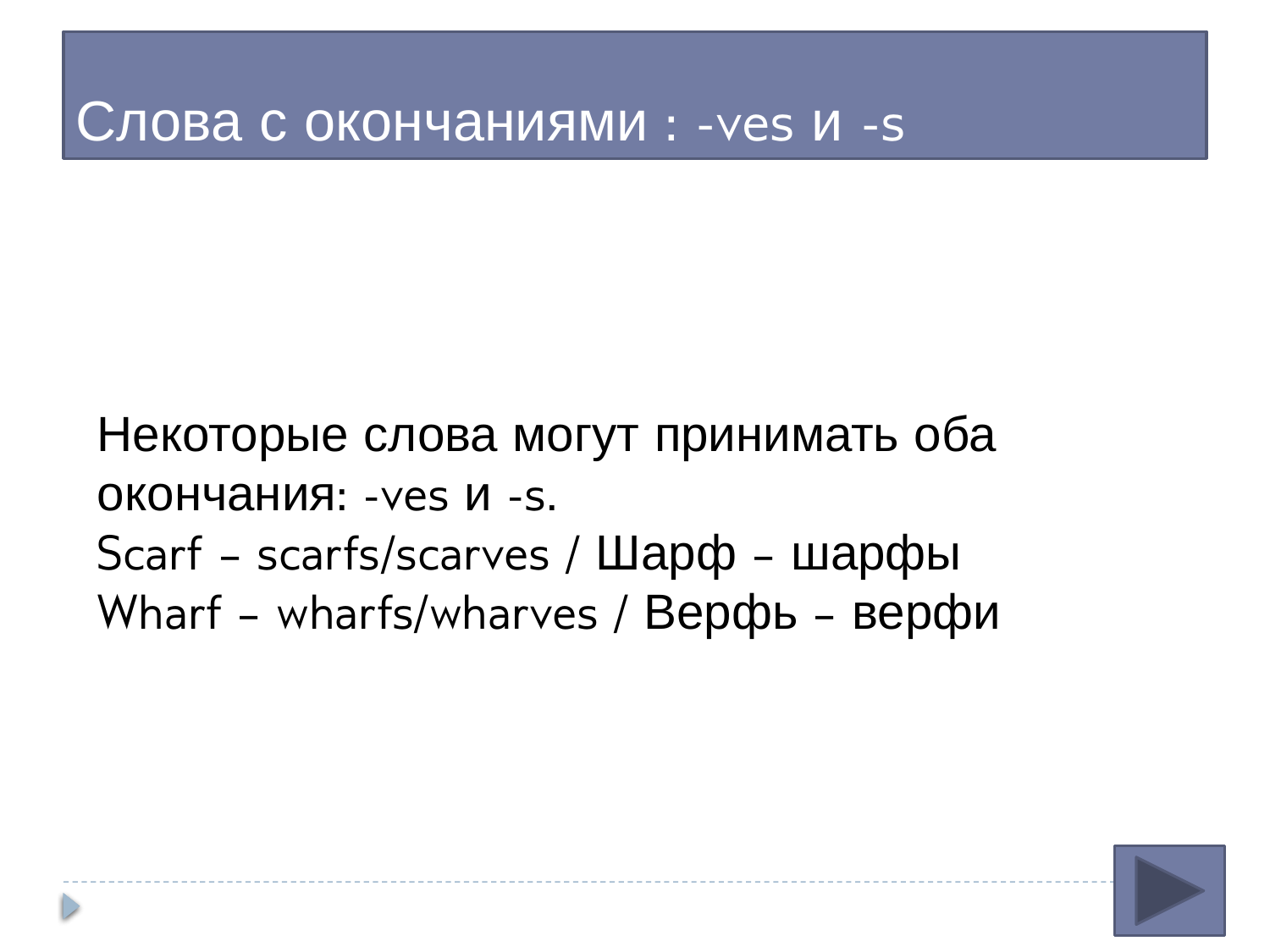

# Слова с окончаниями : -ves и -s
Некоторые слова могут принимать оба окончания: -ves и -s.
Scarf – scarfs/scarves / Шарф – шарфы
Wharf – wharfs/wharves / Верфь – верфи